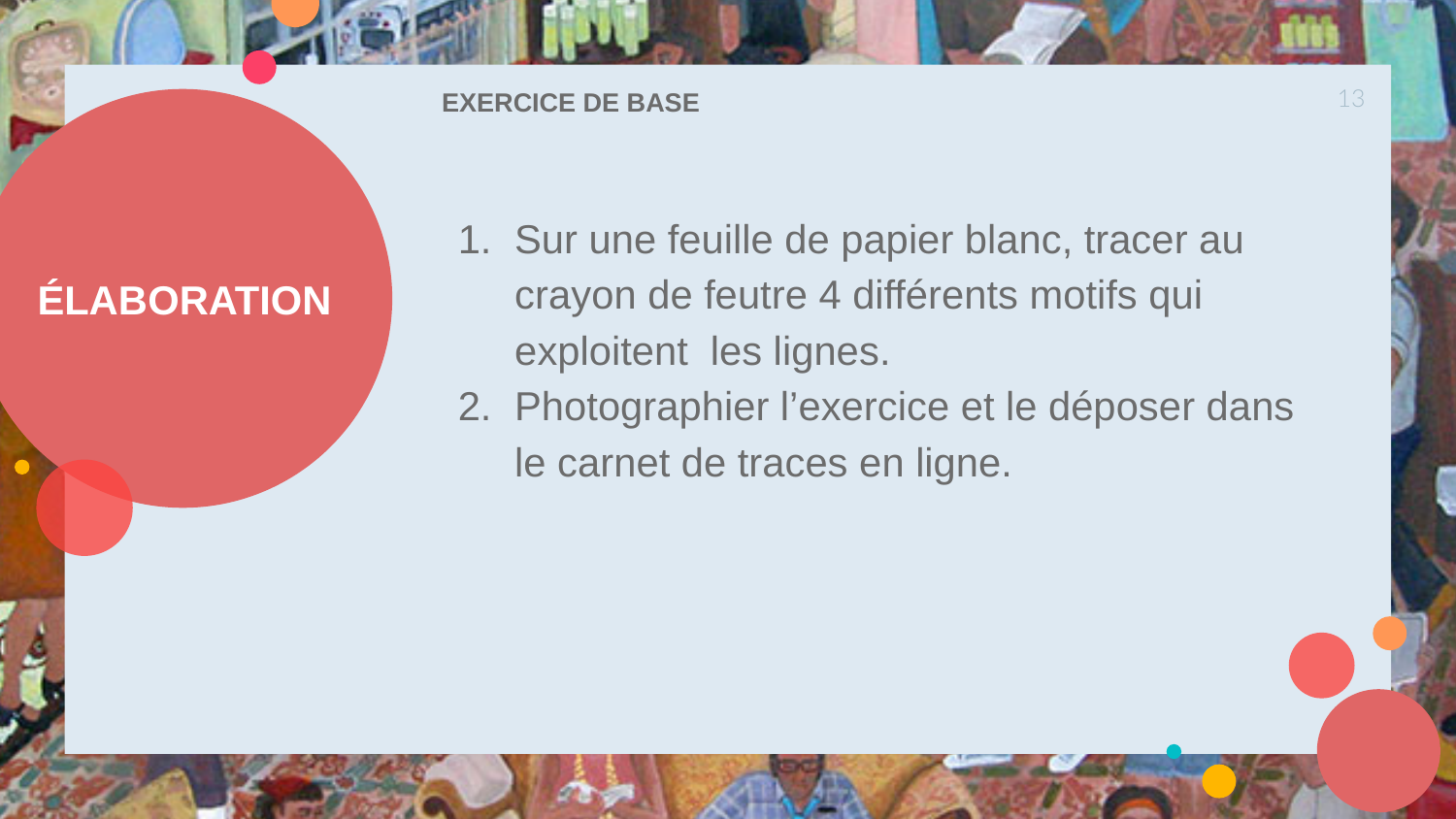

13
EXERCICE DE BASE

# ÉLABORATION
Sur une feuille de papier blanc, tracer au crayon de feutre 4 différents motifs qui exploitent  les lignes.
Photographier l’exercice et le déposer dans le carnet de traces en ligne.